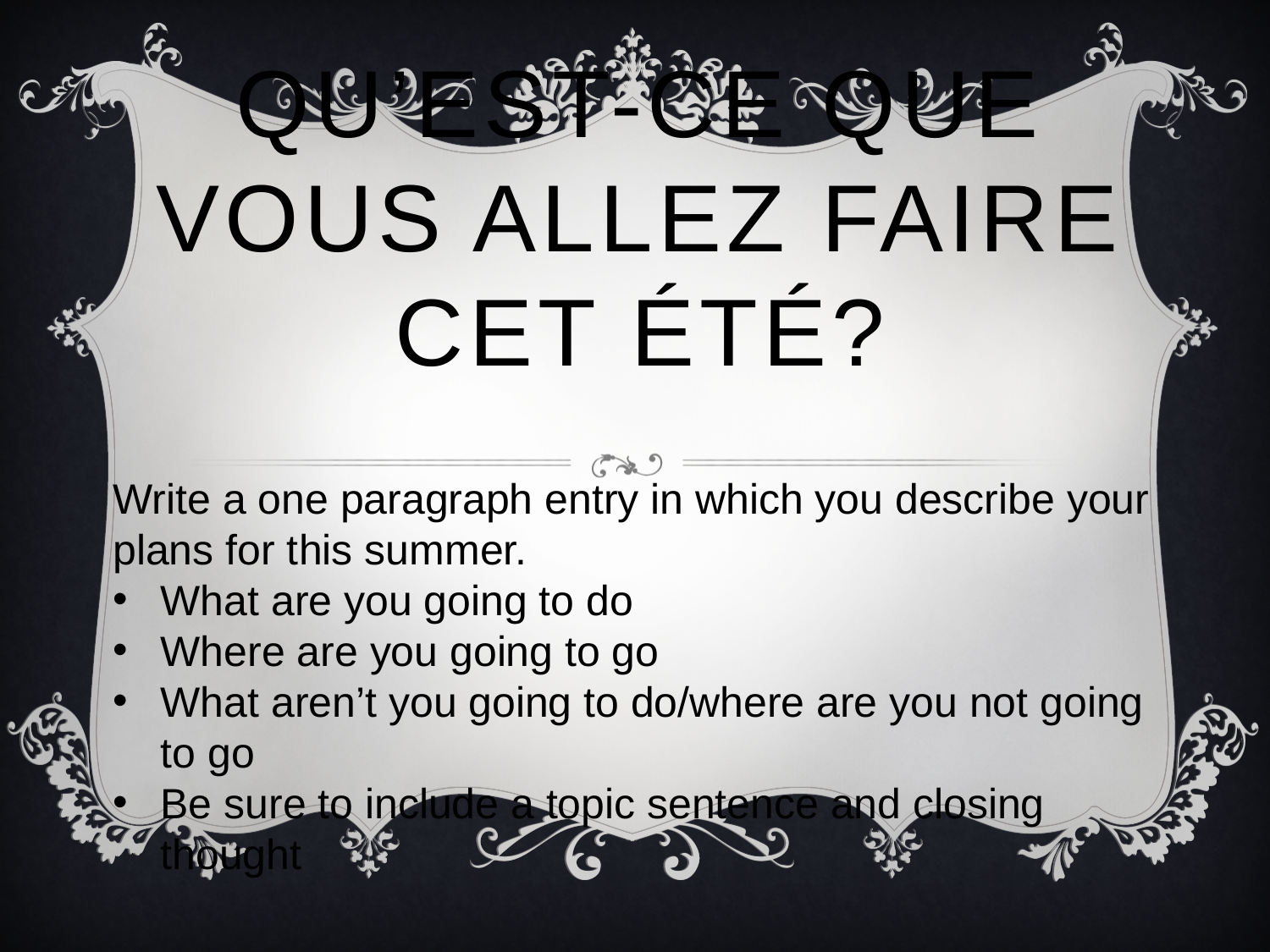

# Qu’est-ce que vous allez faire cet été?
Write a one paragraph entry in which you describe your plans for this summer.
What are you going to do
Where are you going to go
What aren’t you going to do/where are you not going to go
Be sure to include a topic sentence and closing thought